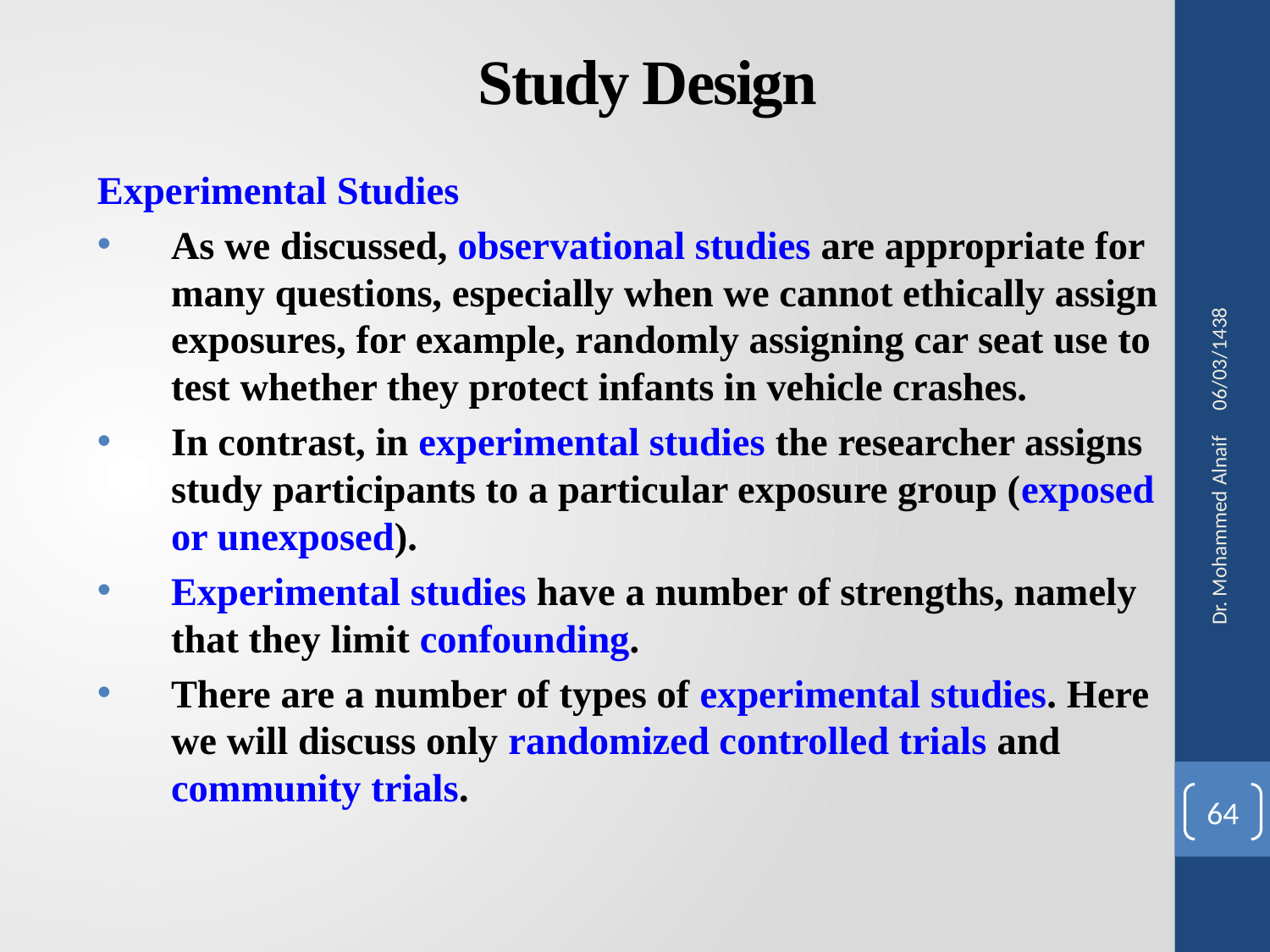

# Study Design
Experimental Studies
As we discussed, observational studies are appropriate for many questions, especially when we cannot ethically assign exposures, for example, randomly assigning car seat use to test whether they protect infants in vehicle crashes.
In contrast, in experimental studies the researcher assigns study participants to a particular exposure group (exposed or unexposed).
Experimental studies have a number of strengths, namely that they limit confounding.
There are a number of types of experimental studies. Here we will discuss only randomized controlled trials and community trials.
06/03/1438
Dr. Mohammed Alnaif
64